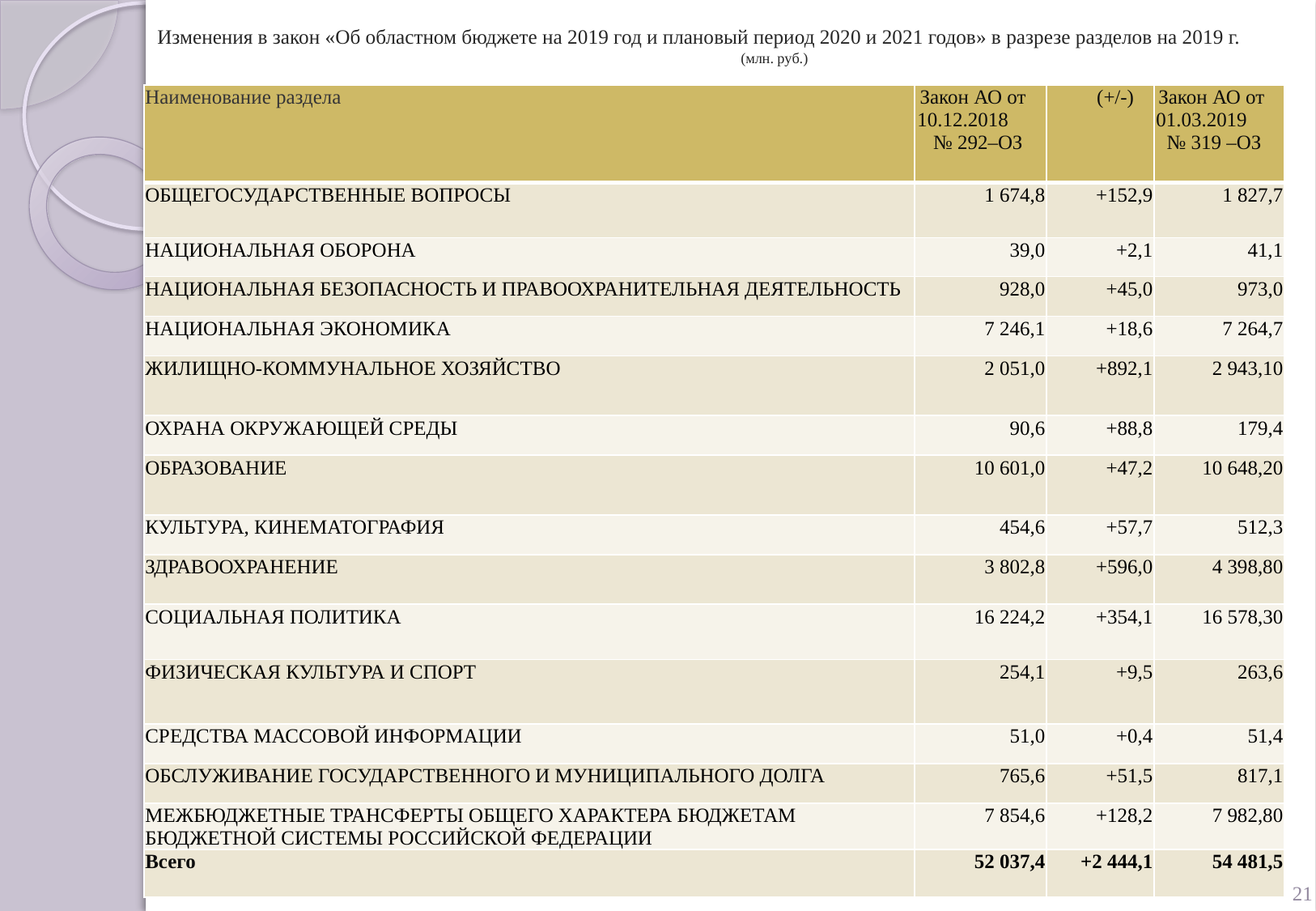

# Изменения в закон «Об областном бюджете на 2019 год и плановый период 2020 и 2021 годов» в разрезе разделов на 2019 г.                                           (млн. руб.)
| Наименование раздела | Закон АО от 10.12.2018 № 292–ОЗ | (+/-) | Закон АО от 01.03.2019 № 319 –ОЗ |
| --- | --- | --- | --- |
| ОБЩЕГОСУДАРСТВЕННЫЕ ВОПРОСЫ | 1 674,8 | +152,9 | 1 827,7 |
| НАЦИОНАЛЬНАЯ ОБОРОНА | 39,0 | +2,1 | 41,1 |
| НАЦИОНАЛЬНАЯ БЕЗОПАСНОСТЬ И ПРАВООХРАНИТЕЛЬНАЯ ДЕЯТЕЛЬНОСТЬ | 928,0 | +45,0 | 973,0 |
| НАЦИОНАЛЬНАЯ ЭКОНОМИКА | 7 246,1 | +18,6 | 7 264,7 |
| ЖИЛИЩНО-КОММУНАЛЬНОЕ ХОЗЯЙСТВО | 2 051,0 | +892,1 | 2 943,10 |
| ОХРАНА ОКРУЖАЮЩЕЙ СРЕДЫ | 90,6 | +88,8 | 179,4 |
| ОБРАЗОВАНИЕ | 10 601,0 | +47,2 | 10 648,20 |
| КУЛЬТУРА, КИНЕМАТОГРАФИЯ | 454,6 | +57,7 | 512,3 |
| ЗДРАВООХРАНЕНИЕ | 3 802,8 | +596,0 | 4 398,80 |
| СОЦИАЛЬНАЯ ПОЛИТИКА | 16 224,2 | +354,1 | 16 578,30 |
| ФИЗИЧЕСКАЯ КУЛЬТУРА И СПОРТ | 254,1 | +9,5 | 263,6 |
| СРЕДСТВА МАССОВОЙ ИНФОРМАЦИИ | 51,0 | +0,4 | 51,4 |
| ОБСЛУЖИВАНИЕ ГОСУДАРСТВЕННОГО И МУНИЦИПАЛЬНОГО ДОЛГА | 765,6 | +51,5 | 817,1 |
| МЕЖБЮДЖЕТНЫЕ ТРАНСФЕРТЫ ОБЩЕГО ХАРАКТЕРА БЮДЖЕТАМ БЮДЖЕТНОЙ СИСТЕМЫ РОССИЙСКОЙ ФЕДЕРАЦИИ | 7 854,6 | +128,2 | 7 982,80 |
| Всего | 52 037,4 | +2 444,1 | 54 481,5 |
21